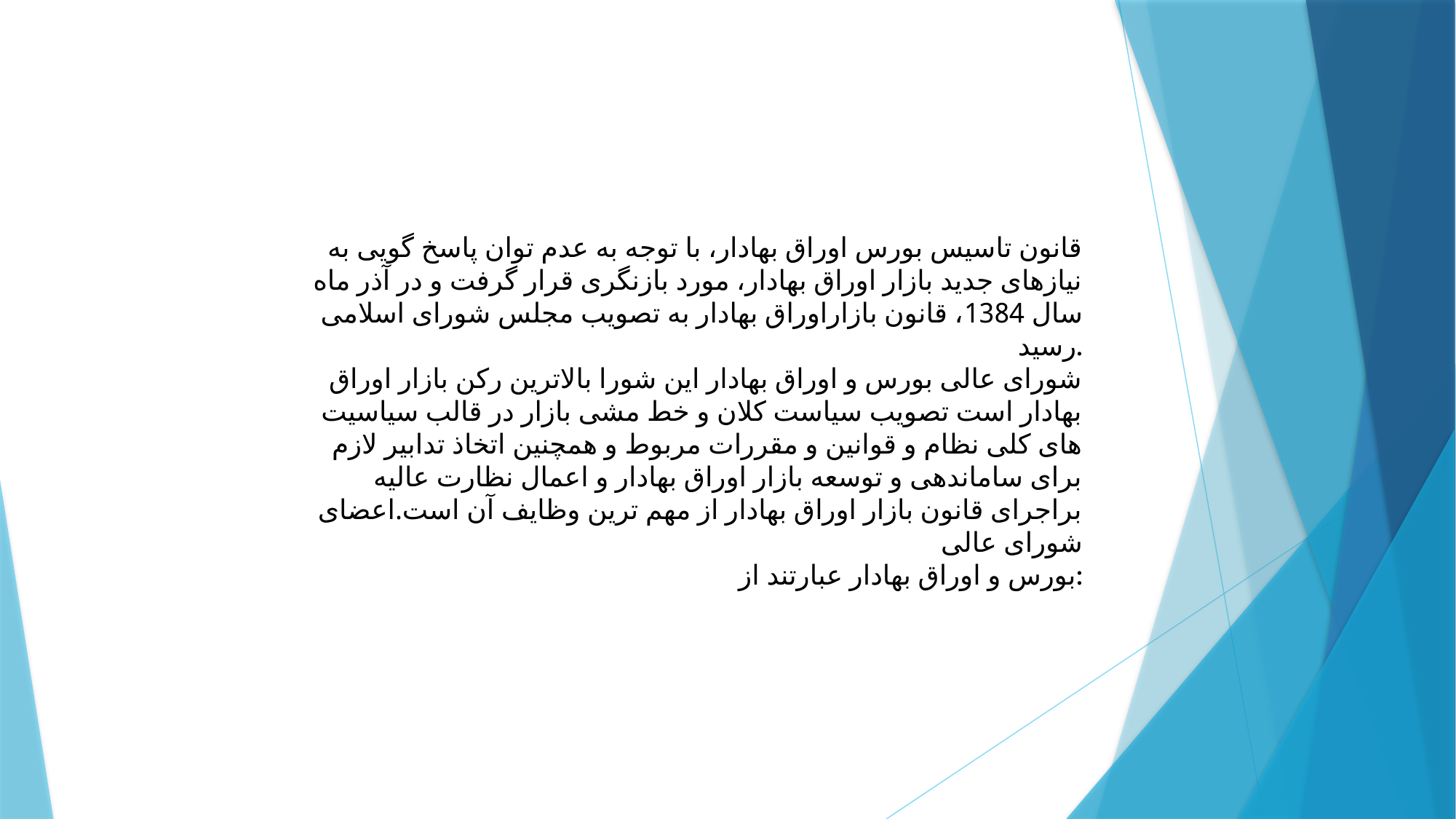

قانون تاسیس بورس اوراق بهادار، با توجه به عدم توان پاسخ گویی به نیازهای جدید بازار اوراق بهادار، مورد بازنگری قرار گرفت و در آذر ماه سال 1384، قانون بازاراوراق بهادار به تصویب مجلس شورای اسلامی رسید.
شورای عالی بورس و اوراق بهادار این شورا بالاترین رکن بازار اوراق بهادار است تصویب سیاست کلان و خط مشی بازار در قالب سیاسیت های کلی نظام و قوانین و مقررات مربوط و همچنین اتخاذ تدابیر لازم برای ساماندهی و توسعه بازار اوراق بهادار و اعمال نظارت عالیه براجرای قانون بازار اوراق بهادار از مهم ترین وظایف آن است.اعضای شورای عالی
  بورس و اوراق بهادار عبارتند از: